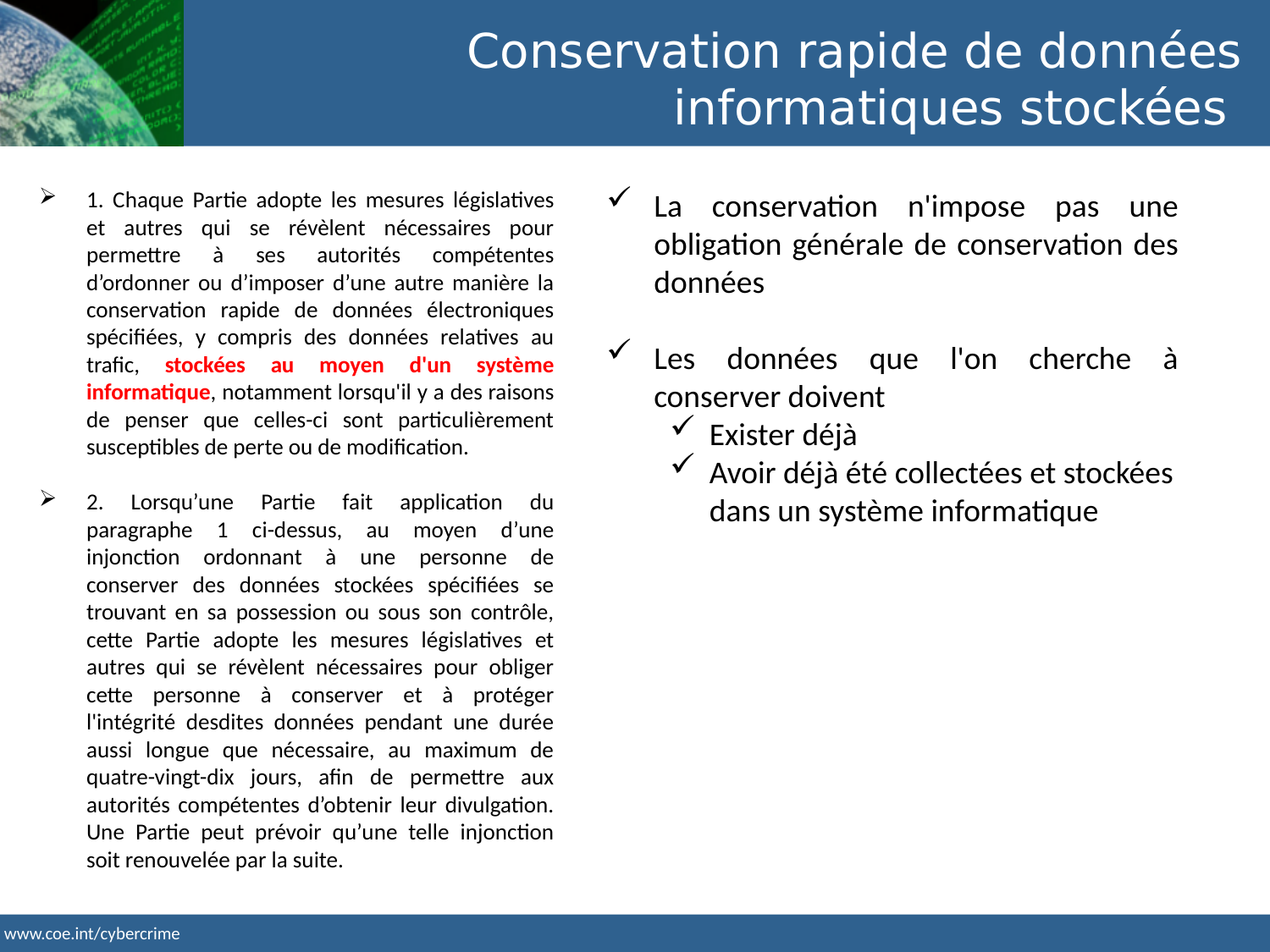

Conservation rapide de données informatiques stockées
1. Chaque Partie adopte les mesures législatives et autres qui se révèlent nécessaires pour permettre à ses autorités compétentes d’ordonner ou d’imposer d’une autre manière la conservation rapide de données électroniques spécifiées, y compris des données relatives au trafic, stockées au moyen d'un système informatique, notamment lorsqu'il y a des raisons de penser que celles-ci sont particulièrement susceptibles de perte ou de modification.

2. Lorsqu’une Partie fait application du paragraphe 1 ci-dessus, au moyen d’une injonction ordonnant à une personne de conserver des données stockées spécifiées se trouvant en sa possession ou sous son contrôle, cette Partie adopte les mesures législatives et autres qui se révèlent nécessaires pour obliger cette personne à conserver et à protéger l'intégrité desdites données pendant une durée aussi longue que nécessaire, au maximum de quatre-vingt-dix jours, afin de permettre aux autorités compétentes d’obtenir leur divulgation. Une Partie peut prévoir qu’une telle injonction soit renouvelée par la suite.
La conservation n'impose pas une obligation générale de conservation des données

Les données que l'on cherche à conserver doivent
Exister déjà
Avoir déjà été collectées et stockées dans un système informatique